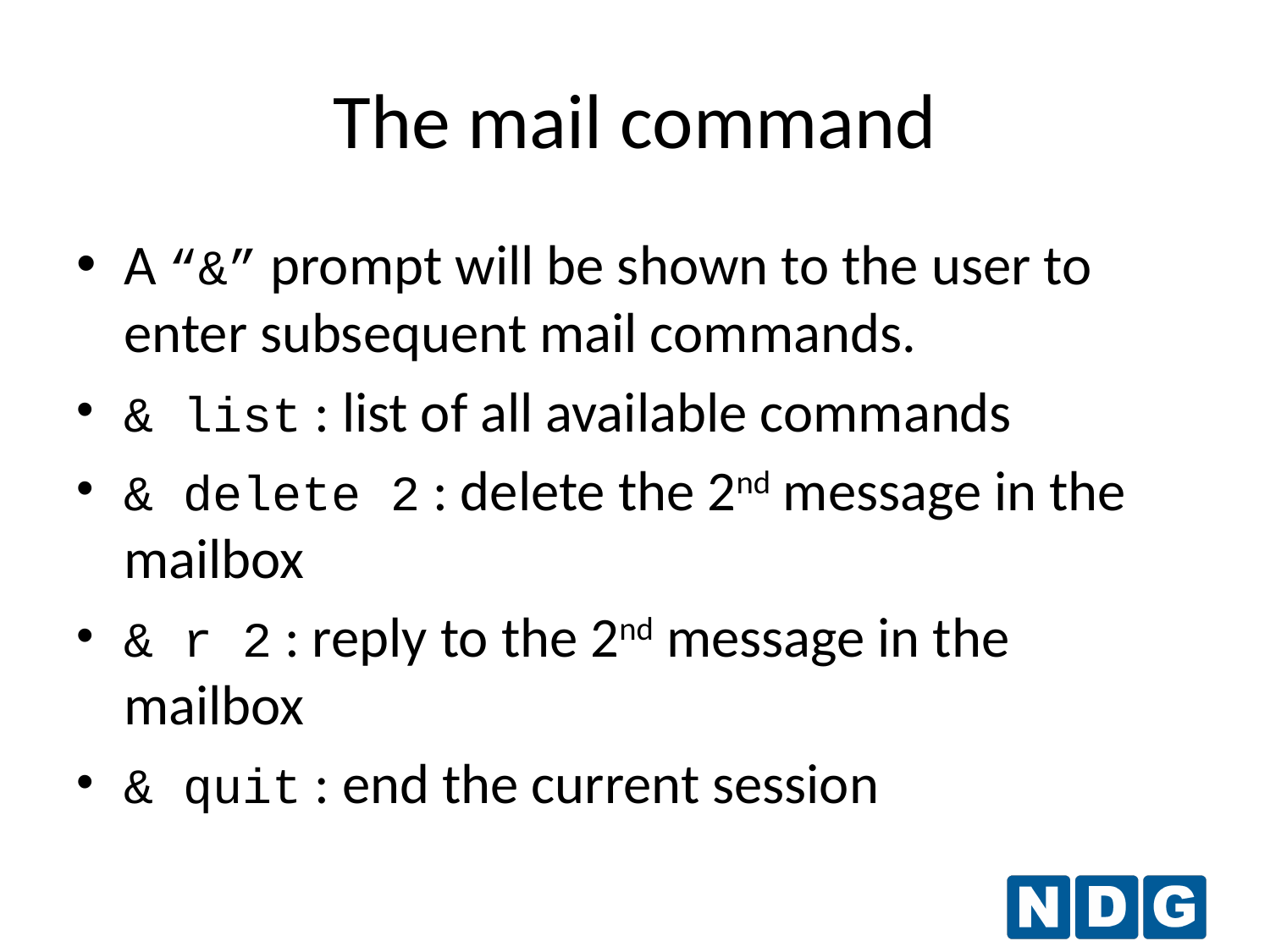

The mail command
A “&” prompt will be shown to the user to enter subsequent mail commands.
& list : list of all available commands
& delete 2 : delete the 2nd message in the mailbox
& r 2 : reply to the 2nd message in the mailbox
& quit : end the current session